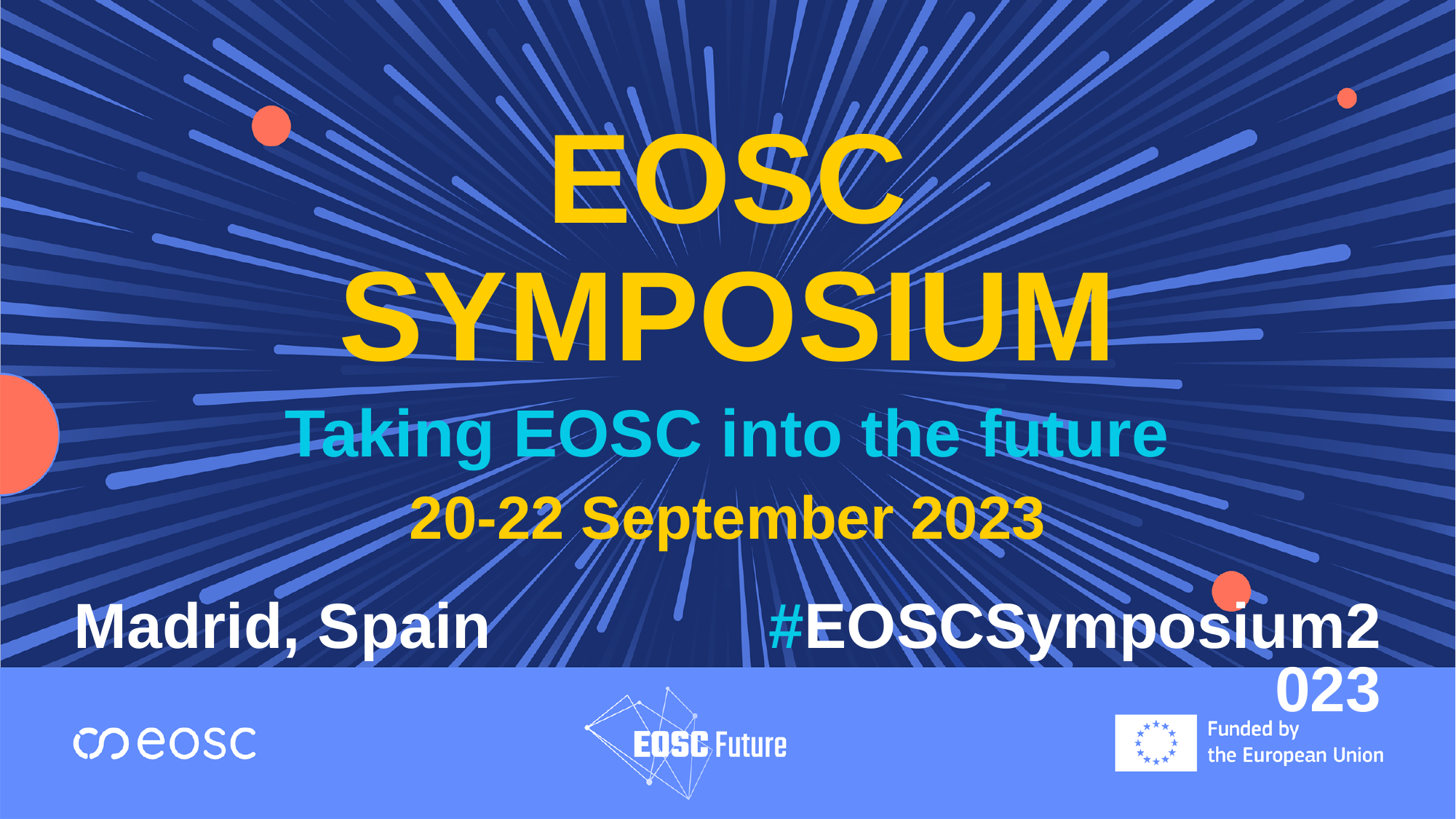

# EOSC SYMPOSIUM
Taking EOSC into the future
20-22 September 2023

Madrid, Spain
#EOSCSymposium2023